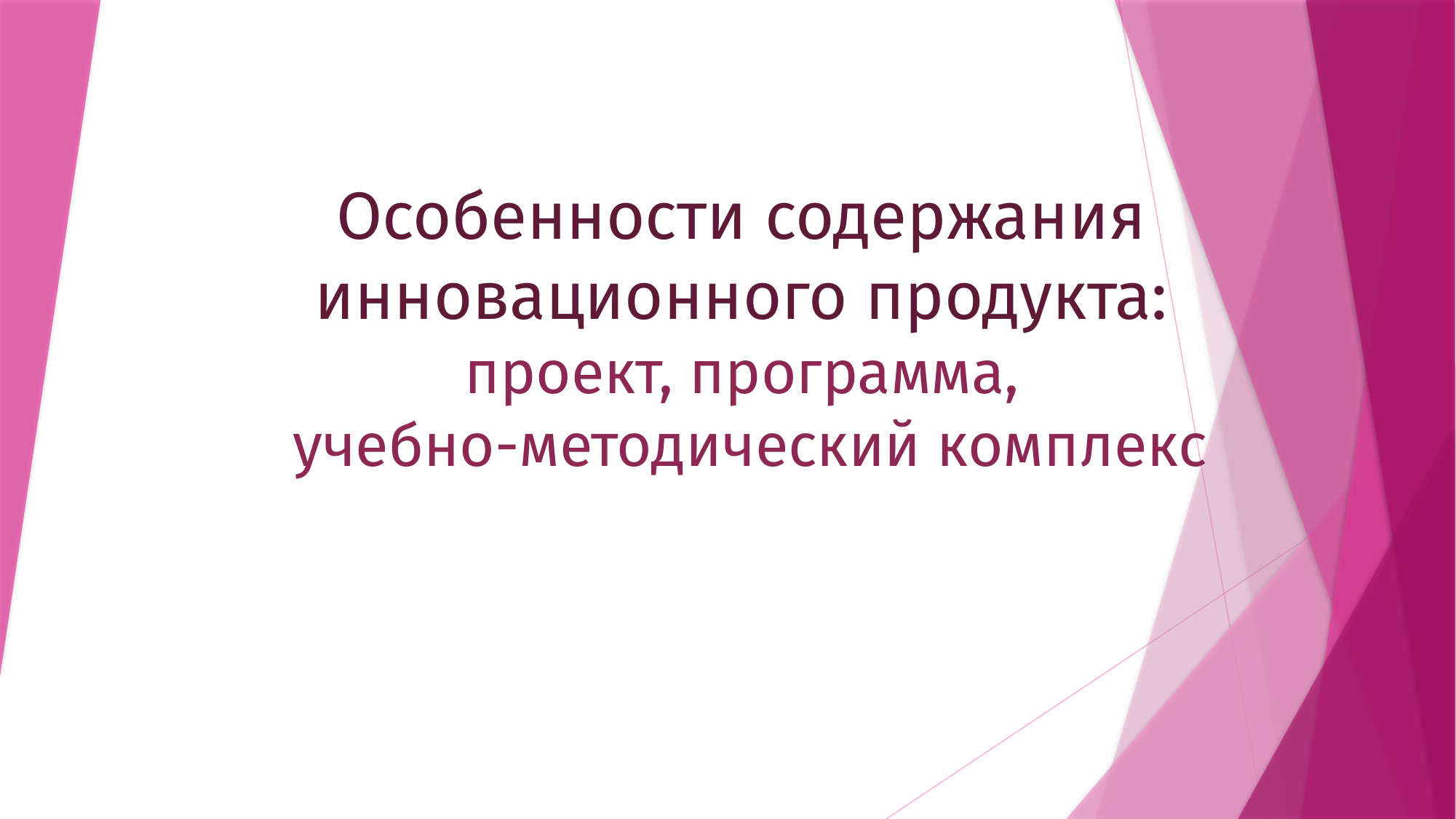

# Особенности содержания  инновационного продукта: проект, программа, учебно-методический комплекс